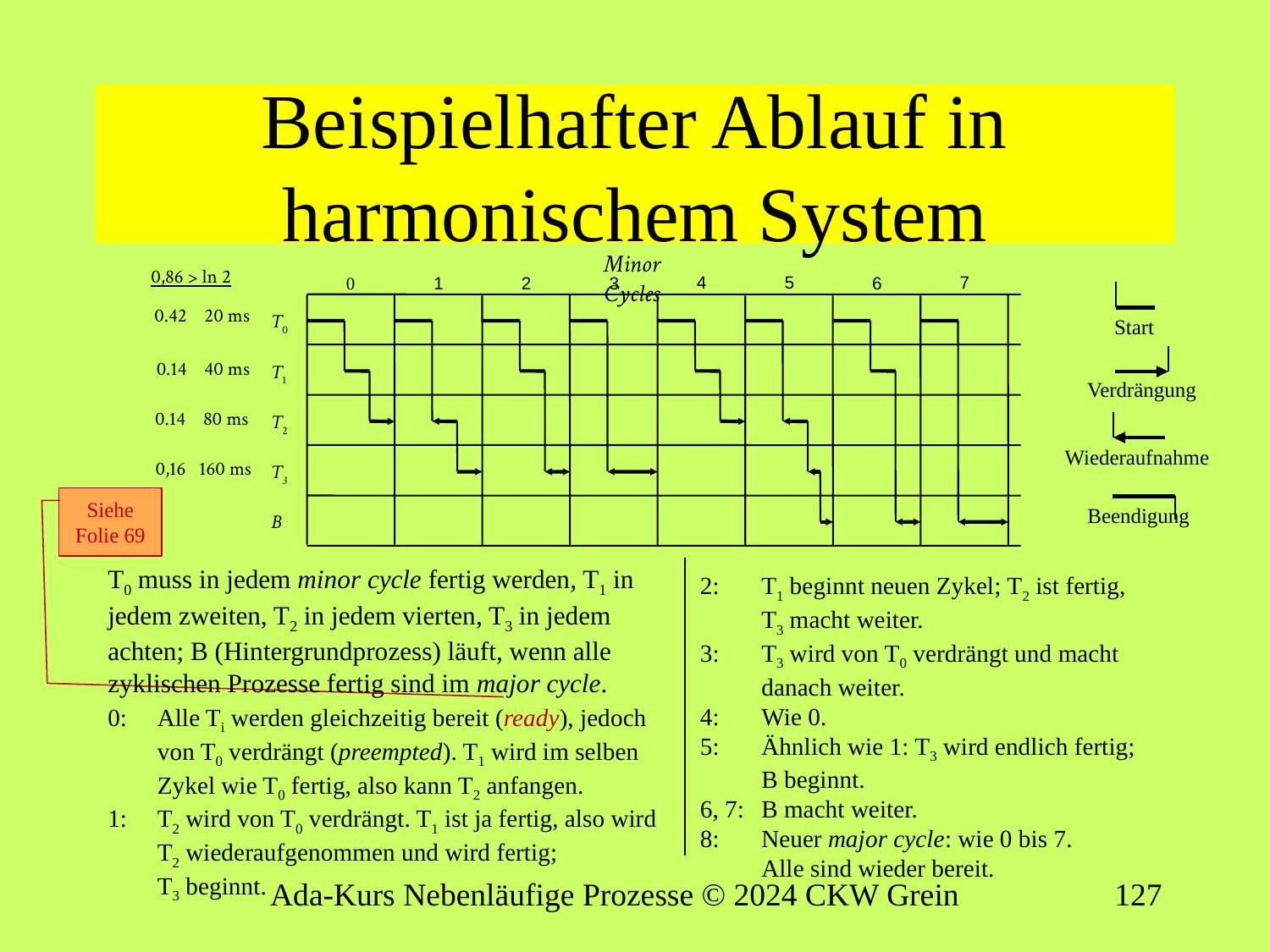

# Beispielhafter Ablauf in harmonischem System
Minor Cycles
0,86 > ln 2
0.42    20 ms
0.14    40 ms
0.14    80 ms
0,16   160 ms

T0

T1

T2

T3

B

4
5
7
0
1
2
3
6
Start
Verdrängung
Wiederaufnahme
Siehe Folie 69
Beendigung
T0 muss in jedem minor cycle fertig werden, T1 in jedem zweiten, T2 in jedem vierten, T3 in jedem achten; B (Hintergrundprozess) läuft, wenn alle zyklischen Prozesse fertig sind im major cycle.

0:	Alle Ti werden gleichzeitig bereit (ready), jedoch von T0 verdrängt (preempted). T1 wird im selben Zykel wie T0 fertig, also kann T2 anfangen.
1:	T2 wird von T0 verdrängt. T1 ist ja fertig, also wird
T2 wiederaufgenommen und wird fertig;
T3 beginnt.
2:	T1 beginnt neuen Zykel; T2 ist fertig,
T3 macht weiter.
3: 	T3 wird von T0 verdrängt und macht danach weiter.
4:	Wie 0.
5:	Ähnlich wie 1: T3 wird endlich fertig;
B beginnt.
6, 7:	B macht weiter.
8:	Neuer major cycle: wie 0 bis 7.
Alle sind wieder bereit.
Ada-Kurs Nebenläufige Prozesse © 2024 CKW Grein
127